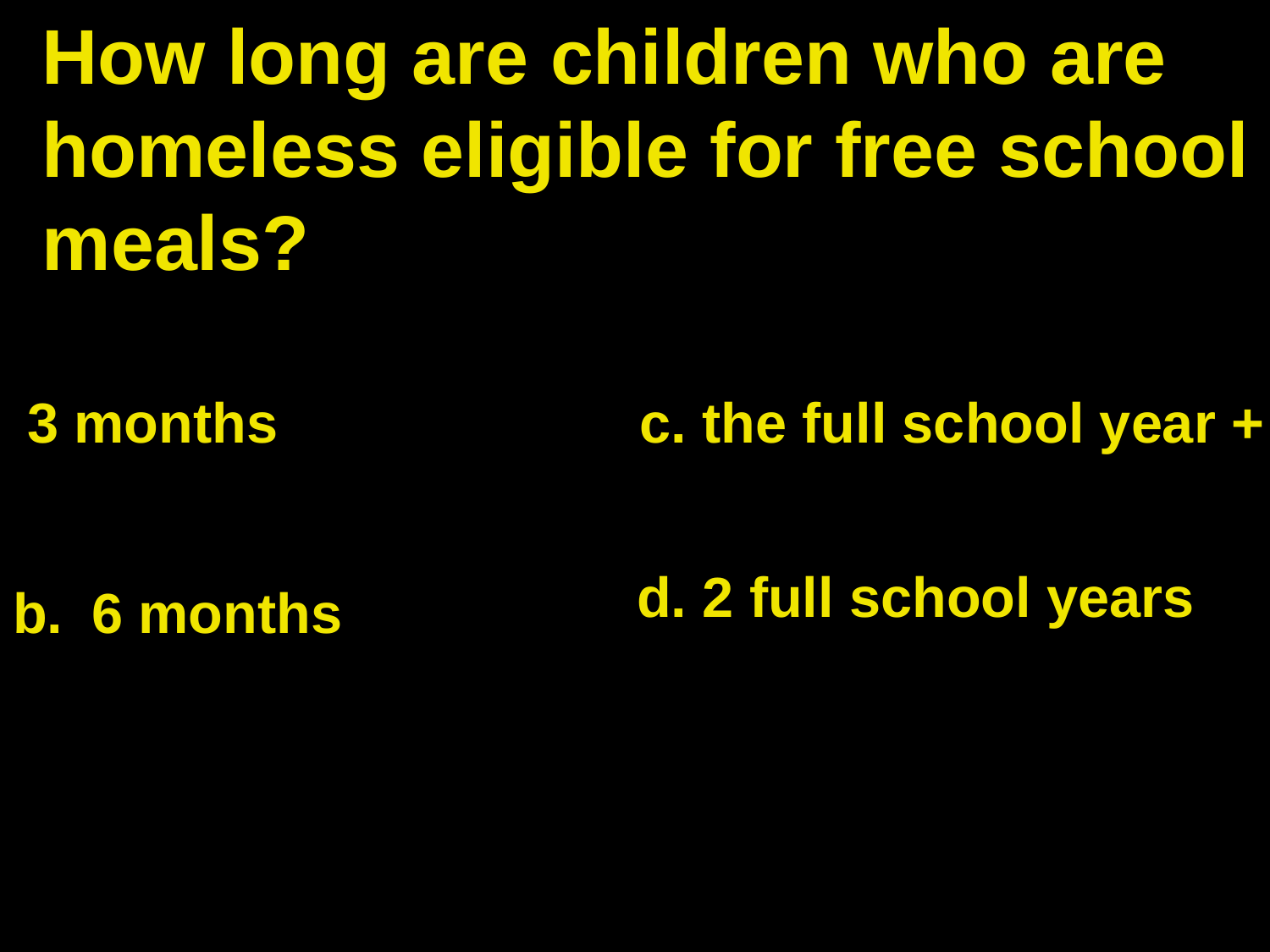

# How long are children who are homeless eligible for free school meals?
a.  3 months
c. the full school year +
d. 2 full school years
 6 months